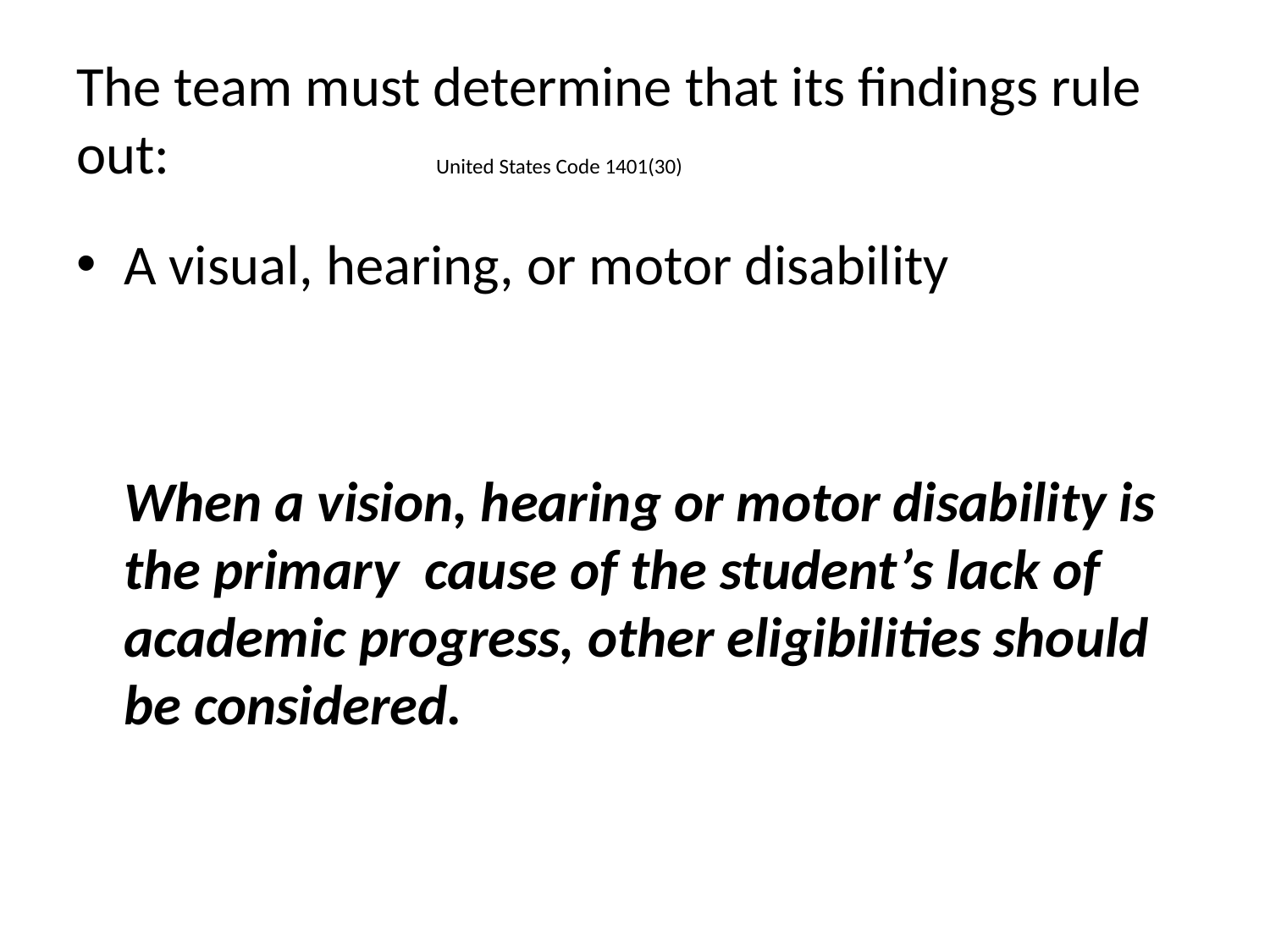

# The team must determine that its findings rule out:                     United States Code 1401(30)
A visual, hearing, or motor disability

	When a vision, hearing or motor disability is the primary  cause of the student’s lack of academic progress, other eligibilities should be considered.